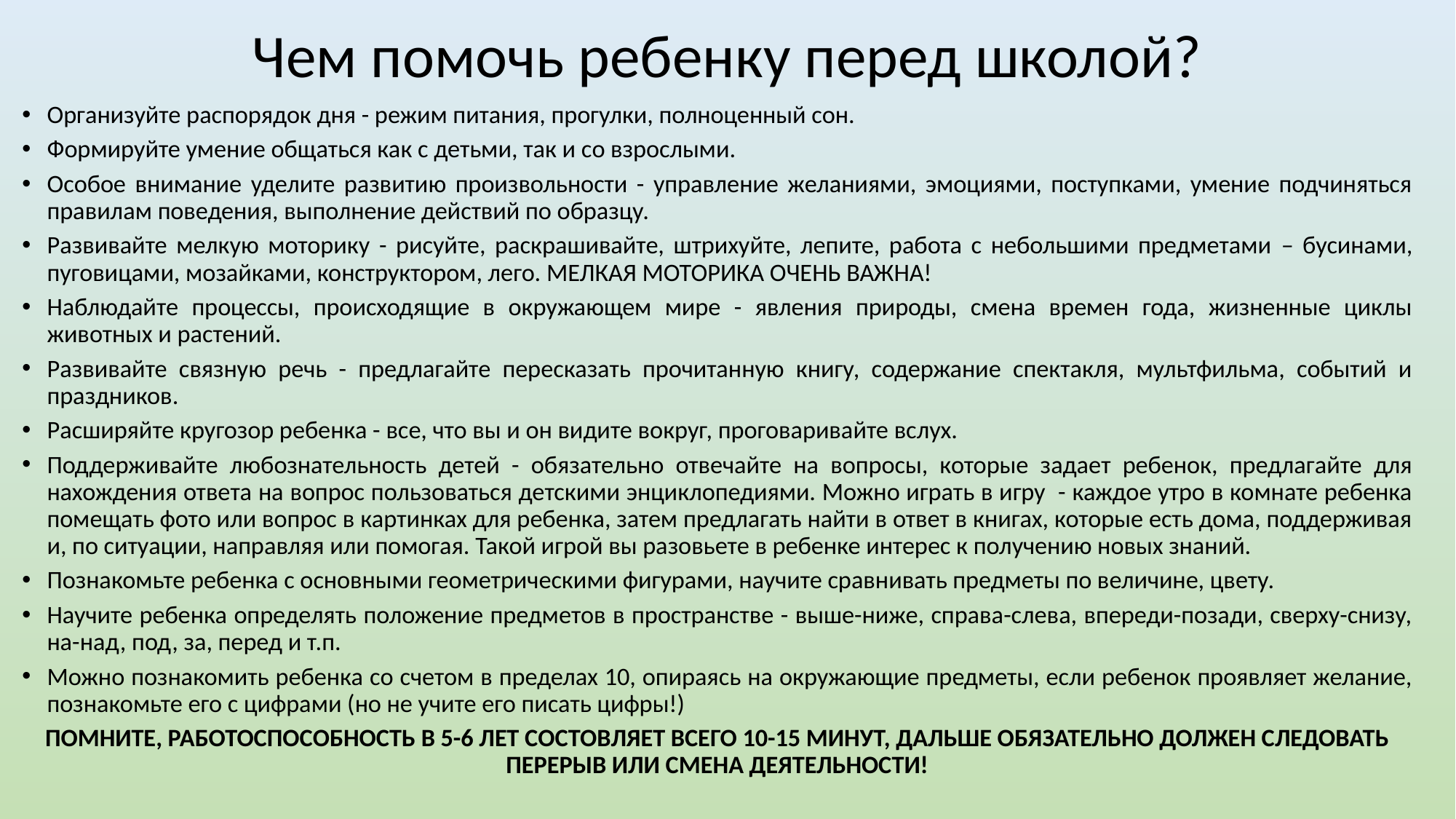

# Чем помочь ребенку перед школой?
Организуйте распорядок дня - режим питания, прогулки, полноценный сон.
Формируйте умение общаться как с детьми, так и со взрослыми.
Особое внимание уделите развитию произвольности - управление желаниями, эмоциями, поступками, умение подчиняться правилам поведения, выполнение действий по образцу.
Развивайте мелкую моторику - рисуйте, раскрашивайте, штрихуйте, лепите, работа с небольшими предметами – бусинами, пуговицами, мозайками, конструктором, лего. МЕЛКАЯ МОТОРИКА ОЧЕНЬ ВАЖНА!
Наблюдайте процессы, происходящие в окружающем мире - явления природы, смена времен года, жизненные циклы животных и растений.
Развивайте связную речь - предлагайте пересказать прочитанную книгу, содержание спектакля, мультфильма, событий и праздников.
Расширяйте кругозор ребенка - все, что вы и он видите вокруг, проговаривайте вслух.
Поддерживайте любознательность детей - обязательно отвечайте на вопросы, которые задает ребенок, предлагайте для нахождения ответа на вопрос пользоваться детскими энциклопедиями. Можно играть в игру  - каждое утро в комнате ребенка помещать фото или вопрос в картинках для ребенка, затем предлагать найти в ответ в книгах, которые есть дома, поддерживая и, по ситуации, направляя или помогая. Такой игрой вы разовьете в ребенке интерес к получению новых знаний.
Познакомьте ребенка с основными геометрическими фигурами, научите сравнивать предметы по величине, цвету.
Научите ребенка определять положение предметов в пространстве - выше-ниже, справа-слева, впереди-позади, сверху-снизу, на-над, под, за, перед и т.п.
Можно познакомить ребенка со счетом в пределах 10, опираясь на окружающие предметы, если ребенок проявляет желание, познакомьте его с цифрами (но не учите его писать цифры!)
ПОМНИТЕ, РАБОТОСПОСОБНОСТЬ В 5-6 ЛЕТ СОСТОВЛЯЕТ ВСЕГО 10-15 МИНУТ, ДАЛЬШЕ ОБЯЗАТЕЛЬНО ДОЛЖЕН СЛЕДОВАТЬ ПЕРЕРЫВ ИЛИ СМЕНА ДЕЯТЕЛЬНОСТИ!